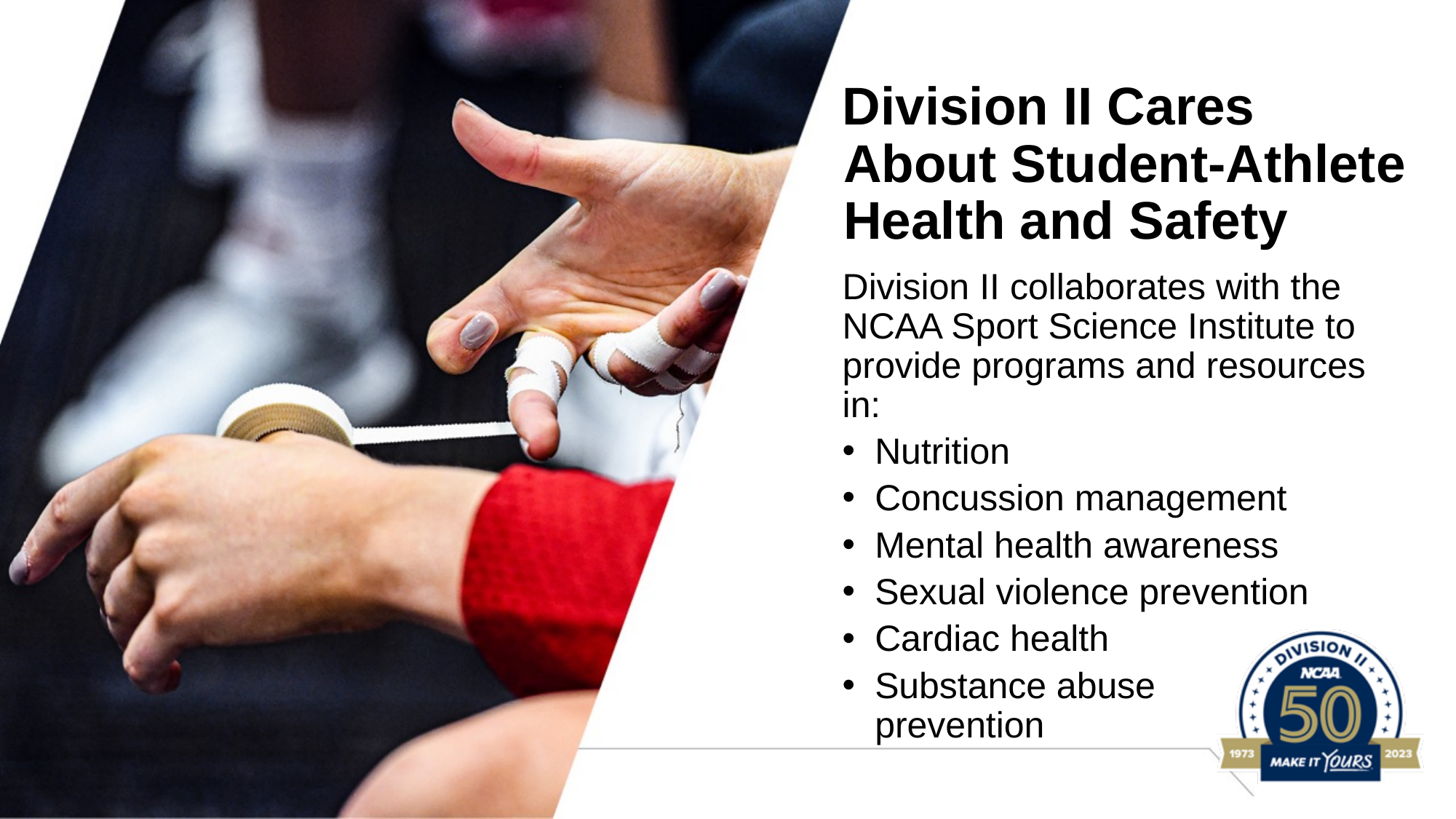

Division II Cares About Student-Athlete Health and Safety
Division II collaborates with the NCAA Sport Science Institute to provide programs and resources in:
Nutrition
Concussion management
Mental health awareness
Sexual violence prevention
Cardiac health
Substance abuse
prevention